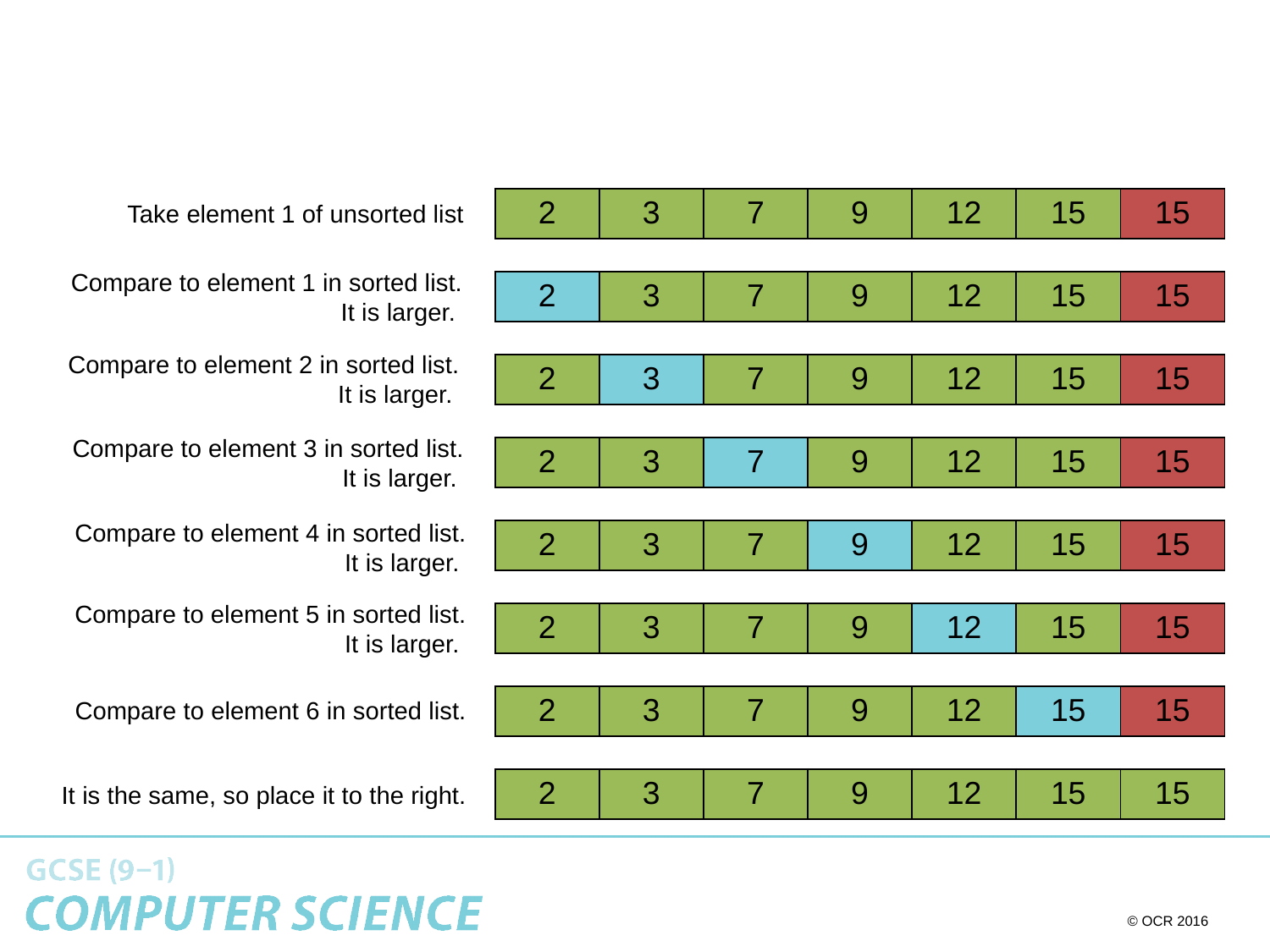

#
| 2 | 3 | 7 | 9 | 12 | 15 | 15 |
| --- | --- | --- | --- | --- | --- | --- |
Take element 1 of unsorted list
Compare to element 1 in sorted list. It is larger.
| 2 | 3 | 7 | 9 | 12 | 15 | 15 |
| --- | --- | --- | --- | --- | --- | --- |
Compare to element 2 in sorted list. It is larger.
| 2 | 3 | 7 | 9 | 12 | 15 | 15 |
| --- | --- | --- | --- | --- | --- | --- |
Compare to element 3 in sorted list. It is larger.
| 2 | 3 | 7 | 9 | 12 | 15 | 15 |
| --- | --- | --- | --- | --- | --- | --- |
Compare to element 4 in sorted list. It is larger.
| 2 | 3 | 7 | 9 | 12 | 15 | 15 |
| --- | --- | --- | --- | --- | --- | --- |
Compare to element 5 in sorted list. It is larger.
| 2 | 3 | 7 | 9 | 12 | 15 | 15 |
| --- | --- | --- | --- | --- | --- | --- |
| 2 | 3 | 7 | 9 | 12 | 15 | 15 |
| --- | --- | --- | --- | --- | --- | --- |
Compare to element 6 in sorted list.
| 2 | 3 | 7 | 9 | 12 | 15 | 15 |
| --- | --- | --- | --- | --- | --- | --- |
It is the same, so place it to the right.